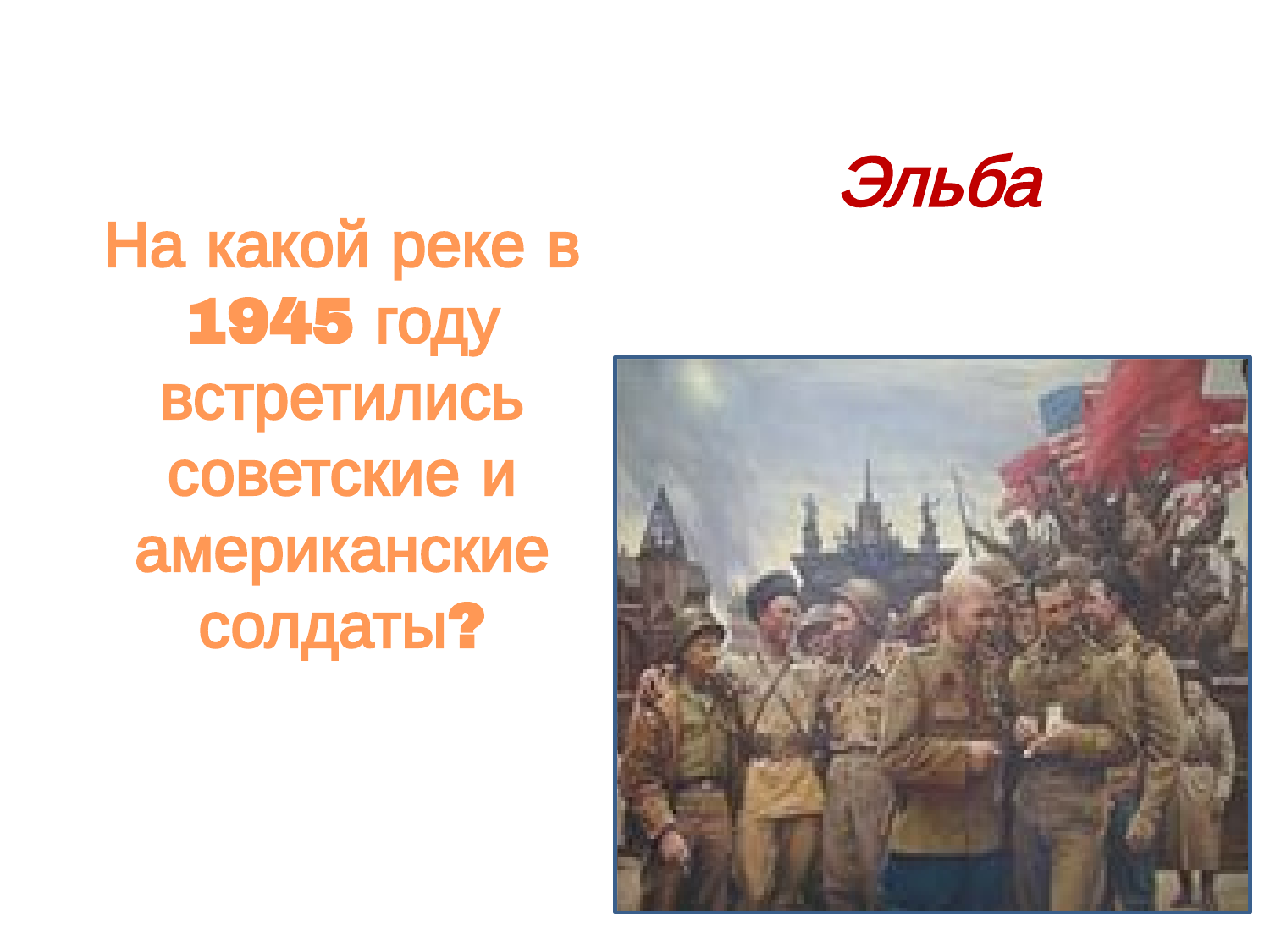

На какой реке в 1945 году встретились советские и американские солдаты?
Эльба